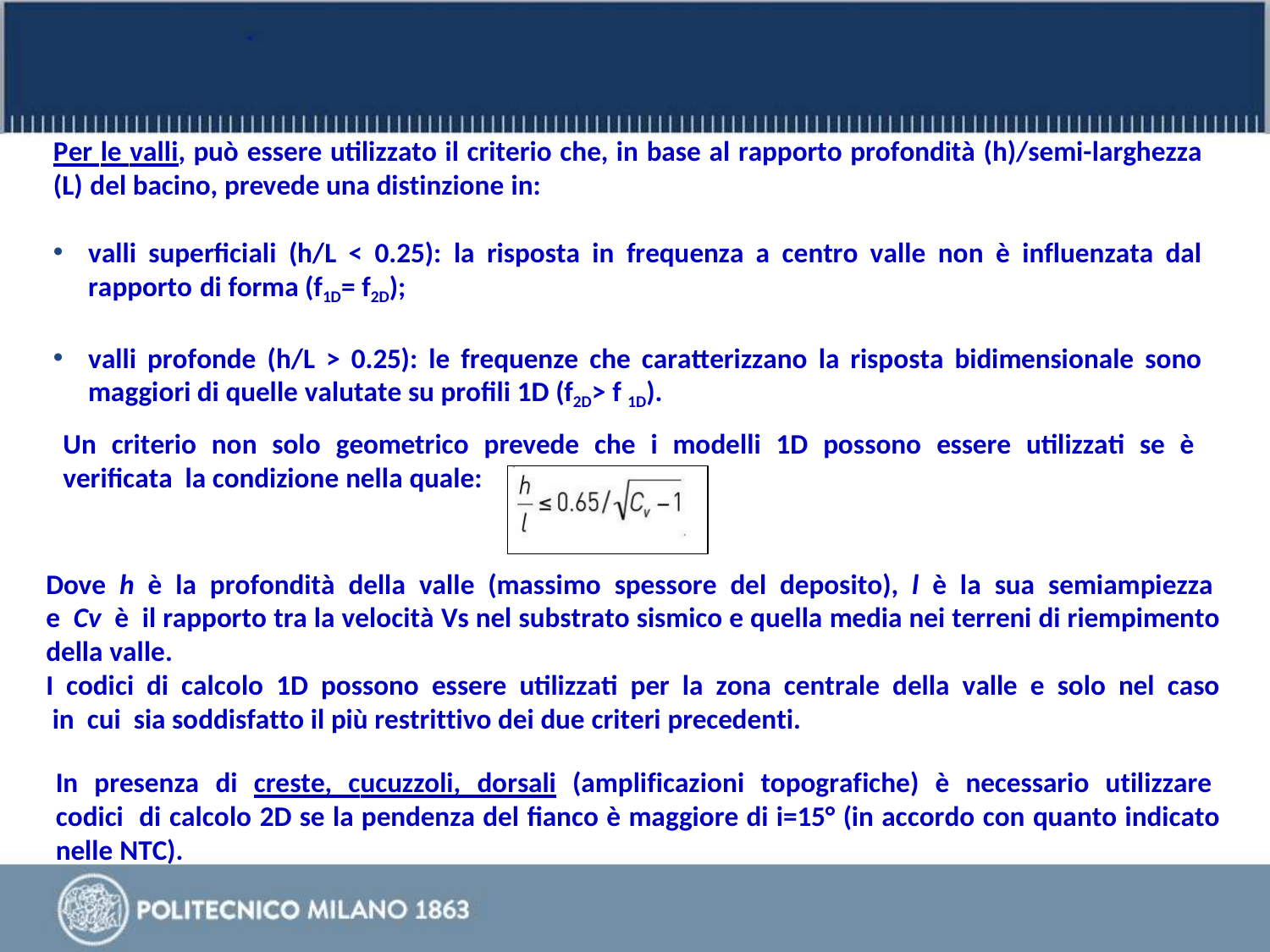

Per le valli, può essere utilizzato il criterio che, in base al rapporto profondità (h)/semi-larghezza (L) del bacino, prevede una distinzione in:

valli superficiali (h/L < 0.25): la risposta in frequenza a centro valle non è influenzata dal rapporto di forma (f1D= f2D);

valli profonde (h/L > 0.25): le frequenze che caratterizzano la risposta bidimensionale sono maggiori di quelle valutate su profili 1D (f2D> f 1D).
Un  criterio  non  solo  geometrico  prevede  che  i  modelli  1D  possono  essere  utilizzati  se  è  verificata  la condizione nella quale:

Dove  h  è  la  profondità  della  valle  (massimo  spessore  del  deposito),  l  è  la  sua  semiampiezza  e  Cv  è  il rapporto tra la velocità Vs nel substrato sismico e quella media nei terreni di riempimento della valle.
I  codici  di  calcolo  1D  possono  essere  utilizzati  per  la  zona  centrale  della  valle  e  solo  nel  caso  in  cui  sia soddisfatto il più restrittivo dei due criteri precedenti.

In  presenza  di  creste,  cucuzzoli,  dorsali  (amplificazioni  topografiche)  è  necessario  utilizzare  codici  di calcolo 2D se la pendenza del fianco è maggiore di i=15° (in accordo con quanto indicato nelle NTC).